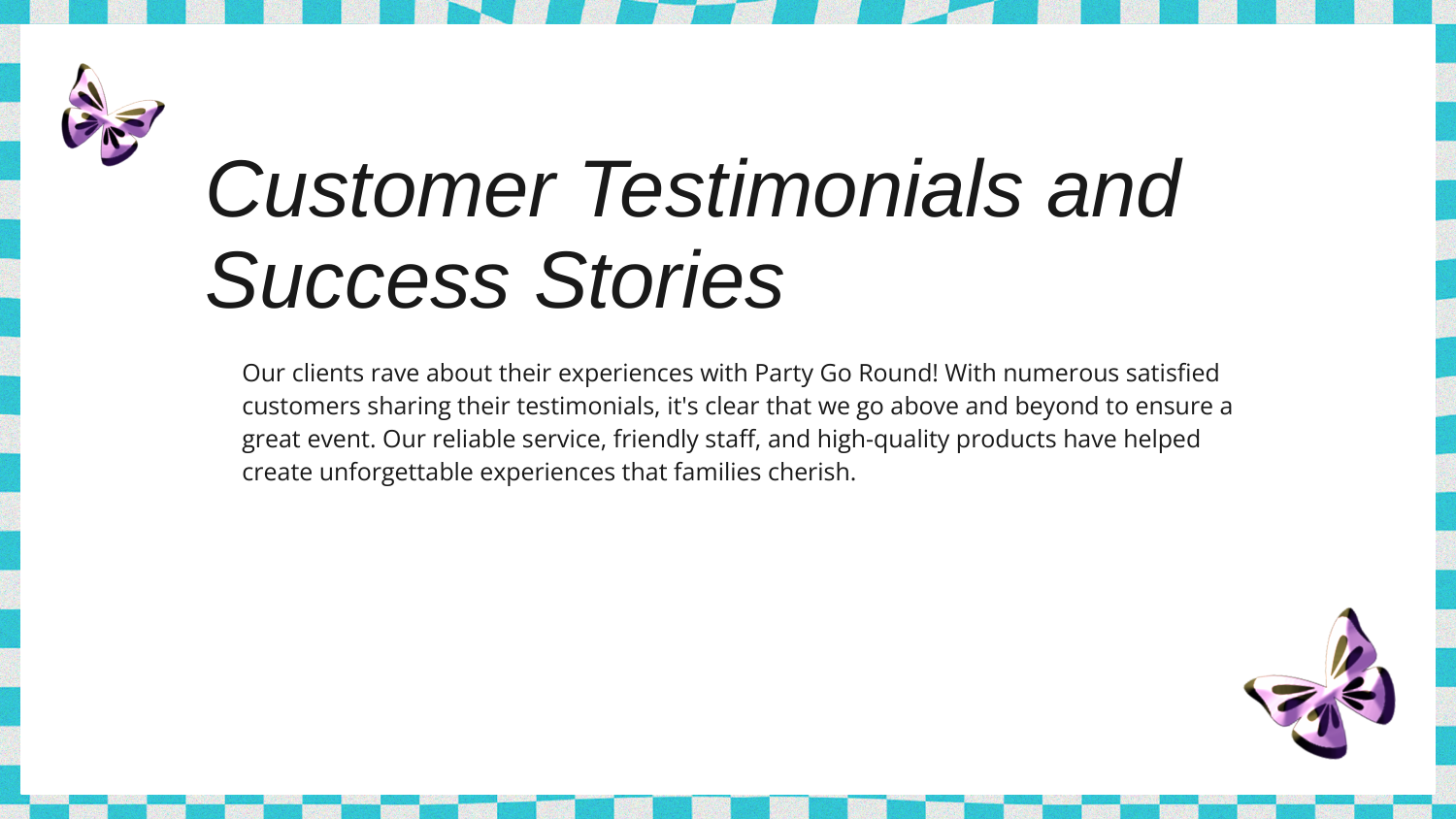

# Customer Testimonials and Success Stories
Our clients rave about their experiences with Party Go Round! With numerous satisfied customers sharing their testimonials, it's clear that we go above and beyond to ensure a great event. Our reliable service, friendly staff, and high-quality products have helped create unforgettable experiences that families cherish.